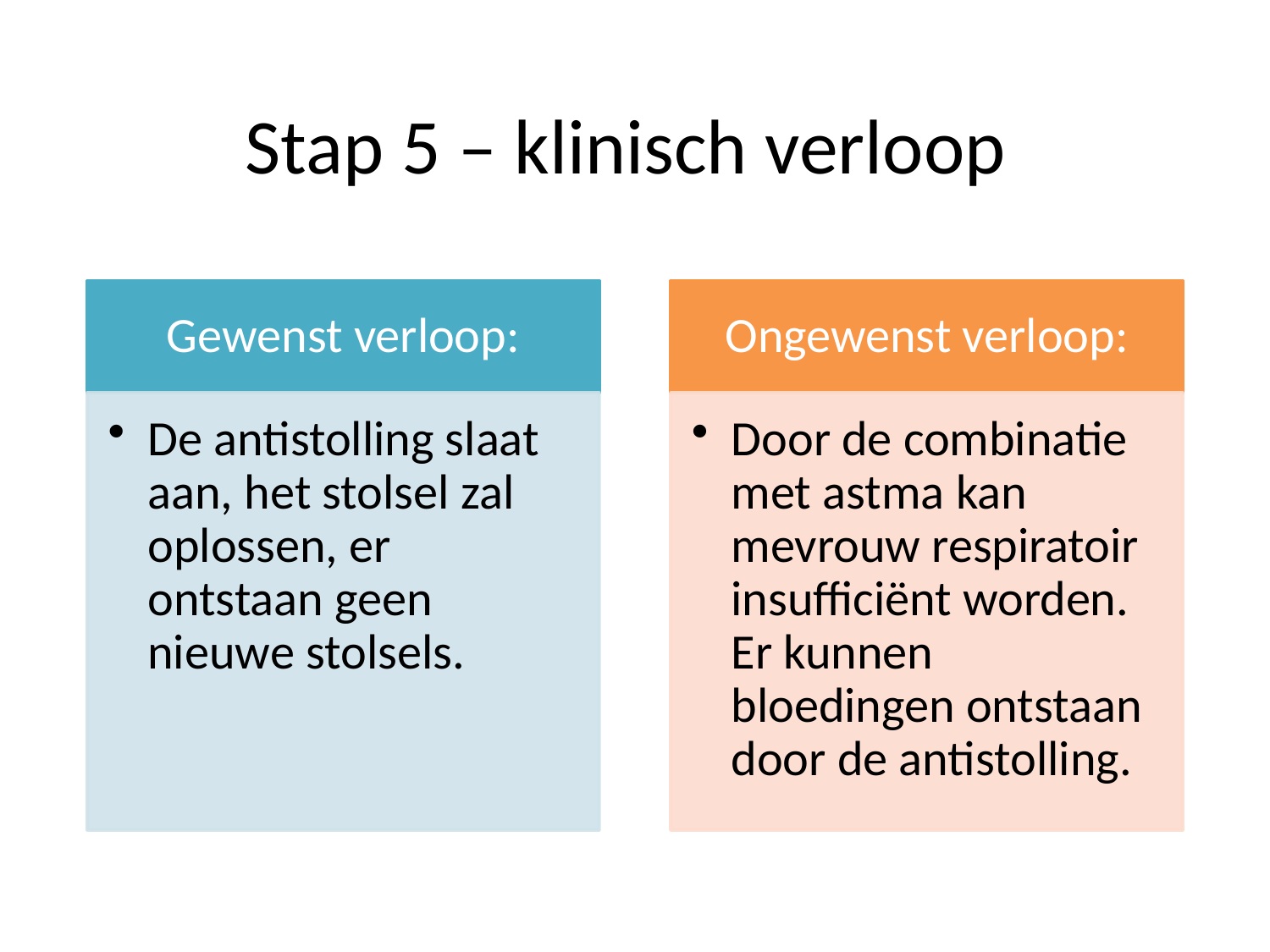

# Stap 5 – klinisch verloop
Gewenst verloop:
De antistolling slaat aan, het stolsel zal oplossen, er ontstaan geen nieuwe stolsels.
Ongewenst verloop:
Door de combinatie met astma kan mevrouw respiratoir insufficiënt worden. Er kunnen bloedingen ontstaan door de antistolling.